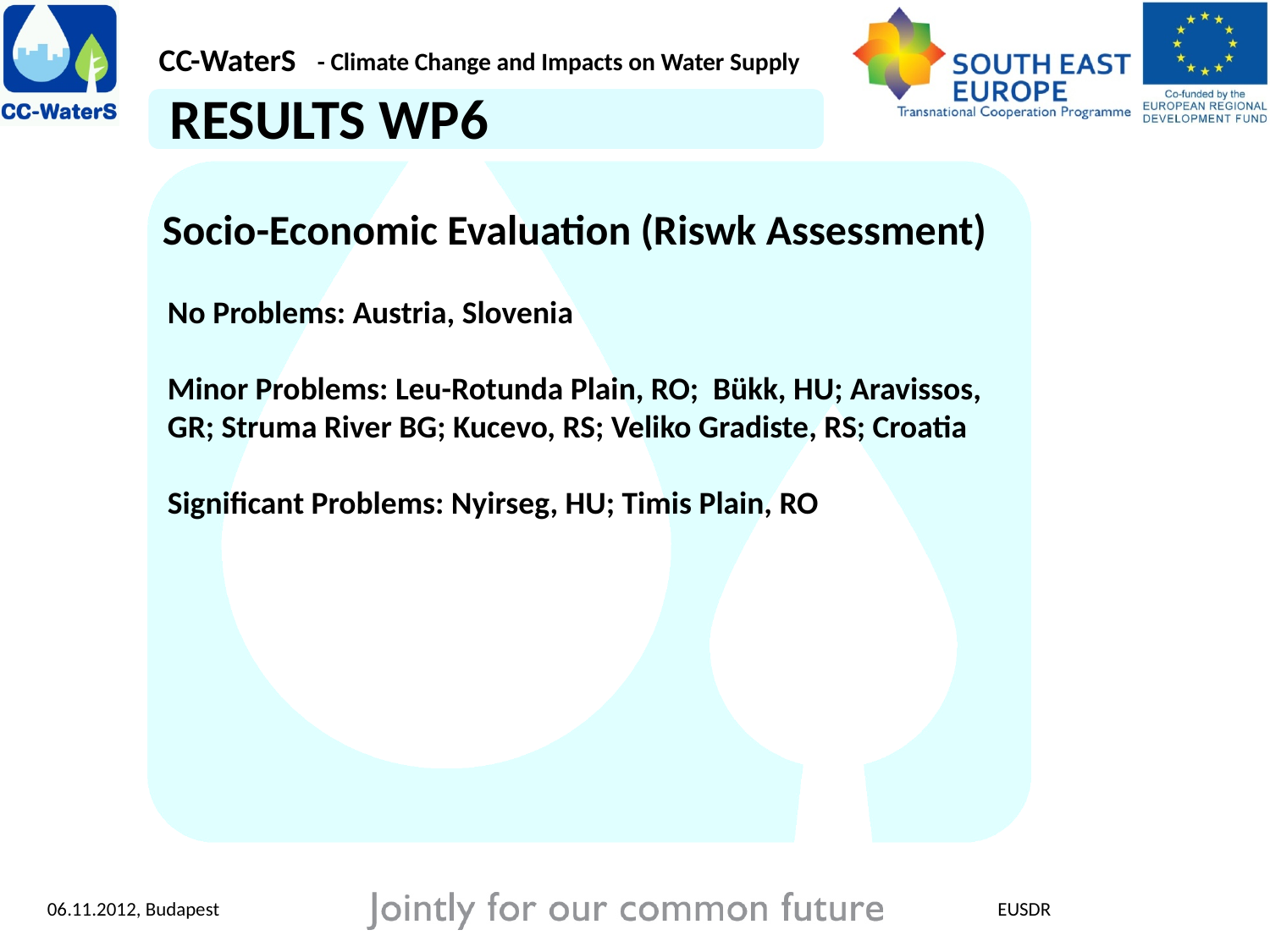

RESULTS WP6
Socio-Economic Evaluation (Riswk Assessment)
No Problems: Austria, Slovenia

Minor Problems: Leu-Rotunda Plain, RO;  Bükk, HU; Aravissos, GR; Struma River BG; Kucevo, RS; Veliko Gradiste, RS; Croatia

Significant Problems: Nyirseg, HU; Timis Plain, RO